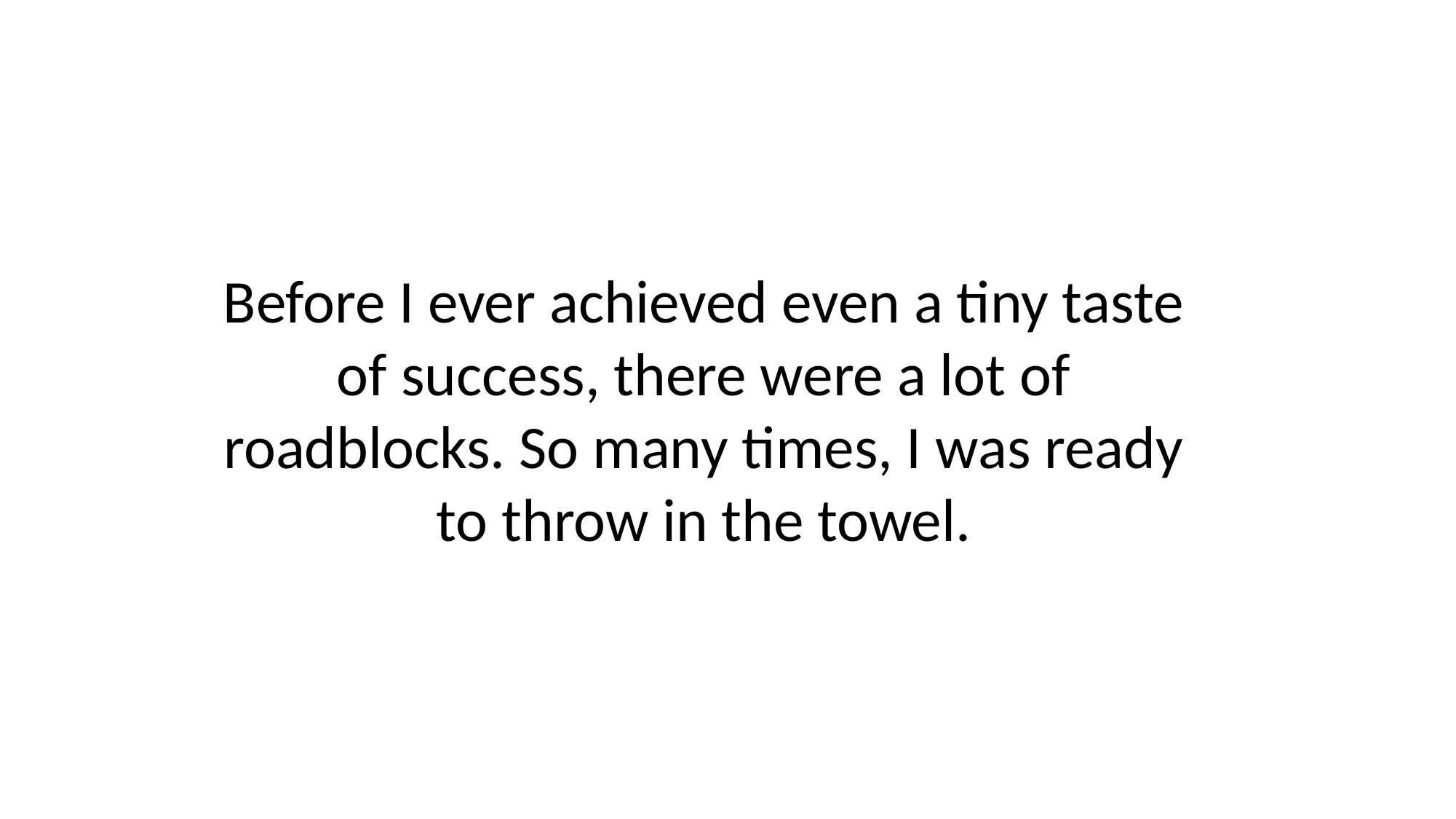

Before I ever achieved even a tiny taste of success, there were a lot of roadblocks. So many times, I was ready to throw in the towel.